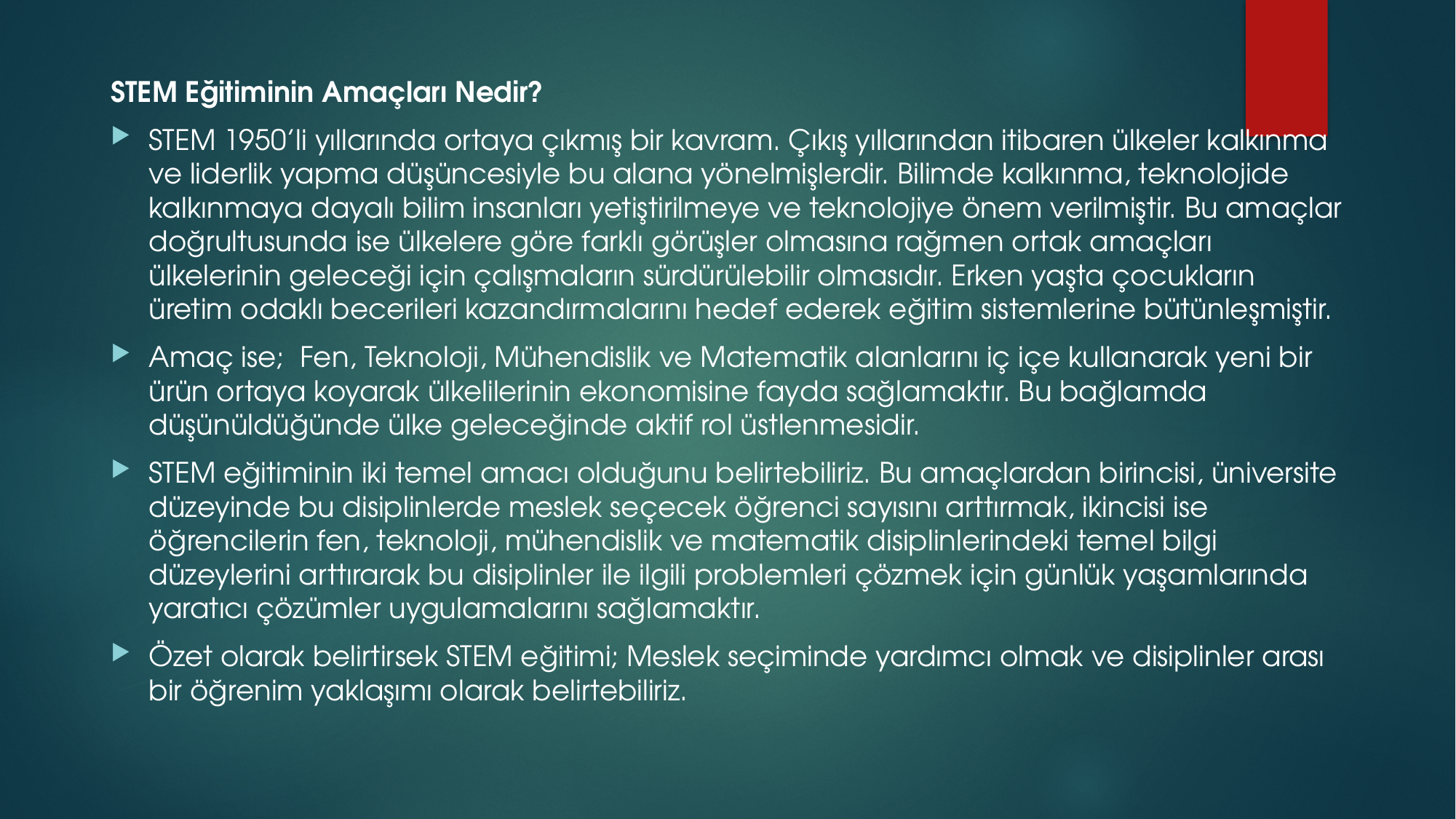

STEM Eğitiminin Amaçları Nedir?
STEM 1950’li yıllarında ortaya çıkmış bir kavram. Çıkış yıllarından itibaren ülkeler kalkınma ve liderlik yapma düşüncesiyle bu alana yönelmişlerdir. Bilimde kalkınma, teknolojide kalkınmaya dayalı bilim insanları yetiştirilmeye ve teknolojiye önem verilmiştir. Bu amaçlar doğrultusunda ise ülkelere göre farklı görüşler olmasına rağmen ortak amaçları ülkelerinin geleceği için çalışmaların sürdürülebilir olmasıdır. Erken yaşta çocukların üretim odaklı becerileri kazandırmalarını hedef ederek eğitim sistemlerine bütünleşmiştir.
Amaç ise;  Fen, Teknoloji, Mühendislik ve Matematik alanlarını iç içe kullanarak yeni bir ürün ortaya koyarak ülkelilerinin ekonomisine fayda sağlamaktır. Bu bağlamda düşünüldüğünde ülke geleceğinde aktif rol üstlenmesidir.
STEM eğitiminin iki temel amacı olduğunu belirtebiliriz. Bu amaçlardan birincisi, üniversite düzeyinde bu disiplinlerde meslek seçecek öğrenci sayısını arttırmak, ikincisi ise öğrencilerin fen, teknoloji, mühendislik ve matematik disiplinlerindeki temel bilgi düzeylerini arttırarak bu disiplinler ile ilgili problemleri çözmek için günlük yaşamlarında yaratıcı çözümler uygulamalarını sağlamaktır.
Özet olarak belirtirsek STEM eğitimi; Meslek seçiminde yardımcı olmak ve disiplinler arası bir öğrenim yaklaşımı olarak belirtebiliriz.